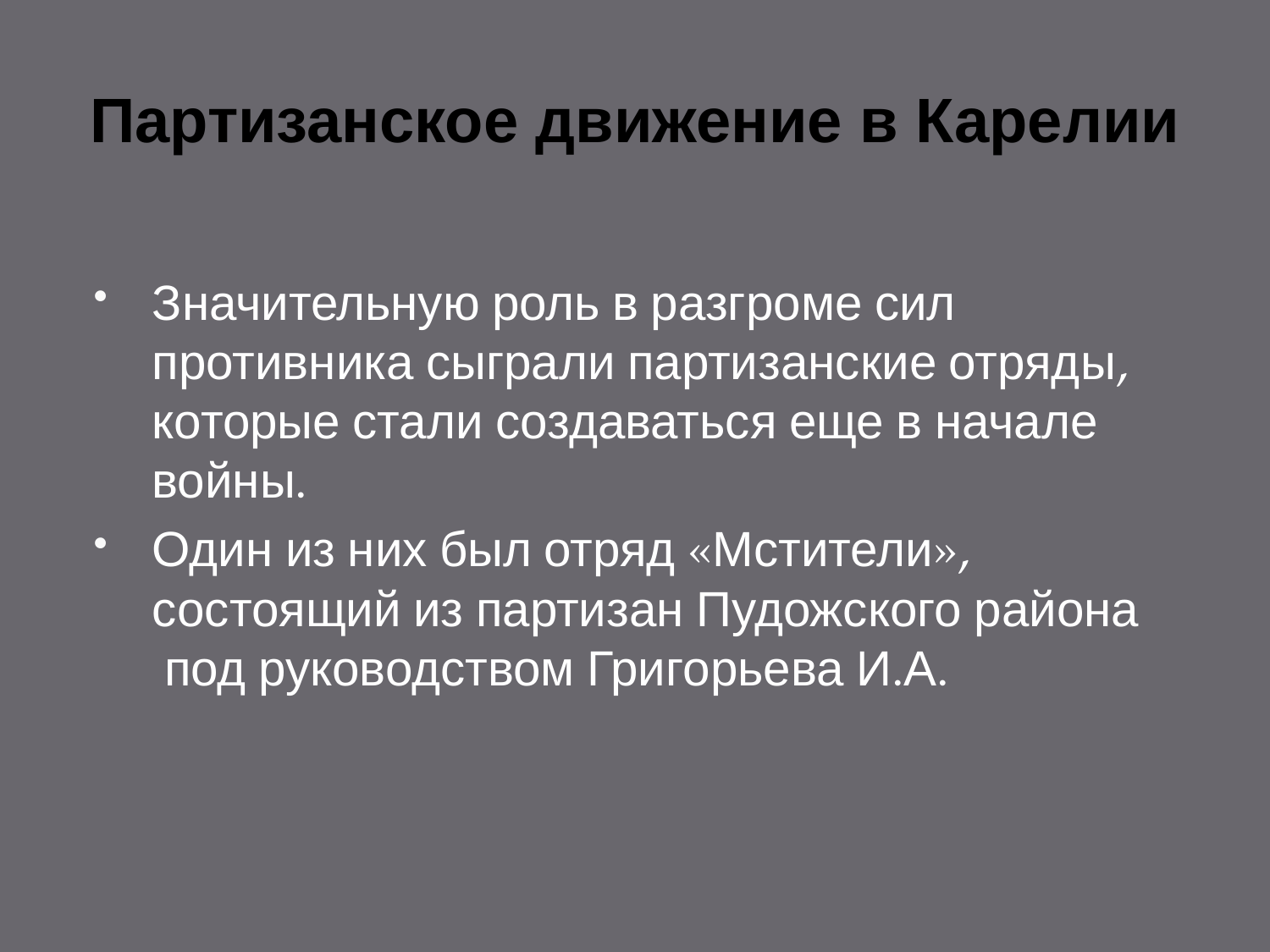

# Партизанское движение в Карелии
Значительную роль в разгроме сил противника сыграли партизанские отряды, которые стали создаваться еще в начале войны.
Один из них был отряд «Мстители», состоящий из партизан Пудожского района  под руководством Григорьева И.А.